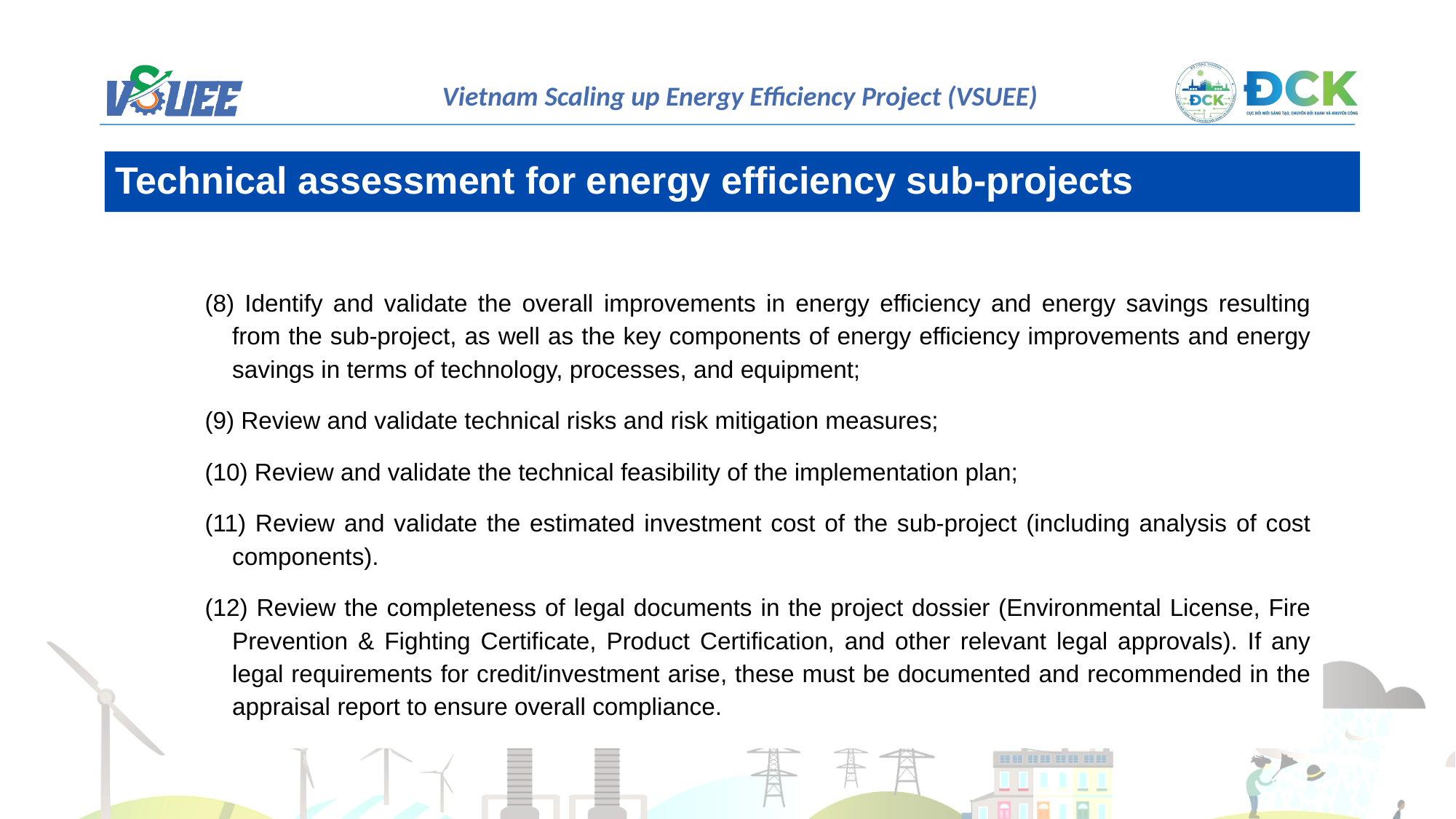

Technical assessment for energy efficiency sub-projects
(8) Identify and validate the overall improvements in energy efficiency and energy savings resulting from the sub-project, as well as the key components of energy efficiency improvements and energy savings in terms of technology, processes, and equipment;
(9) Review and validate technical risks and risk mitigation measures;
(10) Review and validate the technical feasibility of the implementation plan;
(11) Review and validate the estimated investment cost of the sub-project (including analysis of cost components).
(12) Review the completeness of legal documents in the project dossier (Environmental License, Fire Prevention & Fighting Certificate, Product Certification, and other relevant legal approvals). If any legal requirements for credit/investment arise, these must be documented and recommended in the appraisal report to ensure overall compliance.